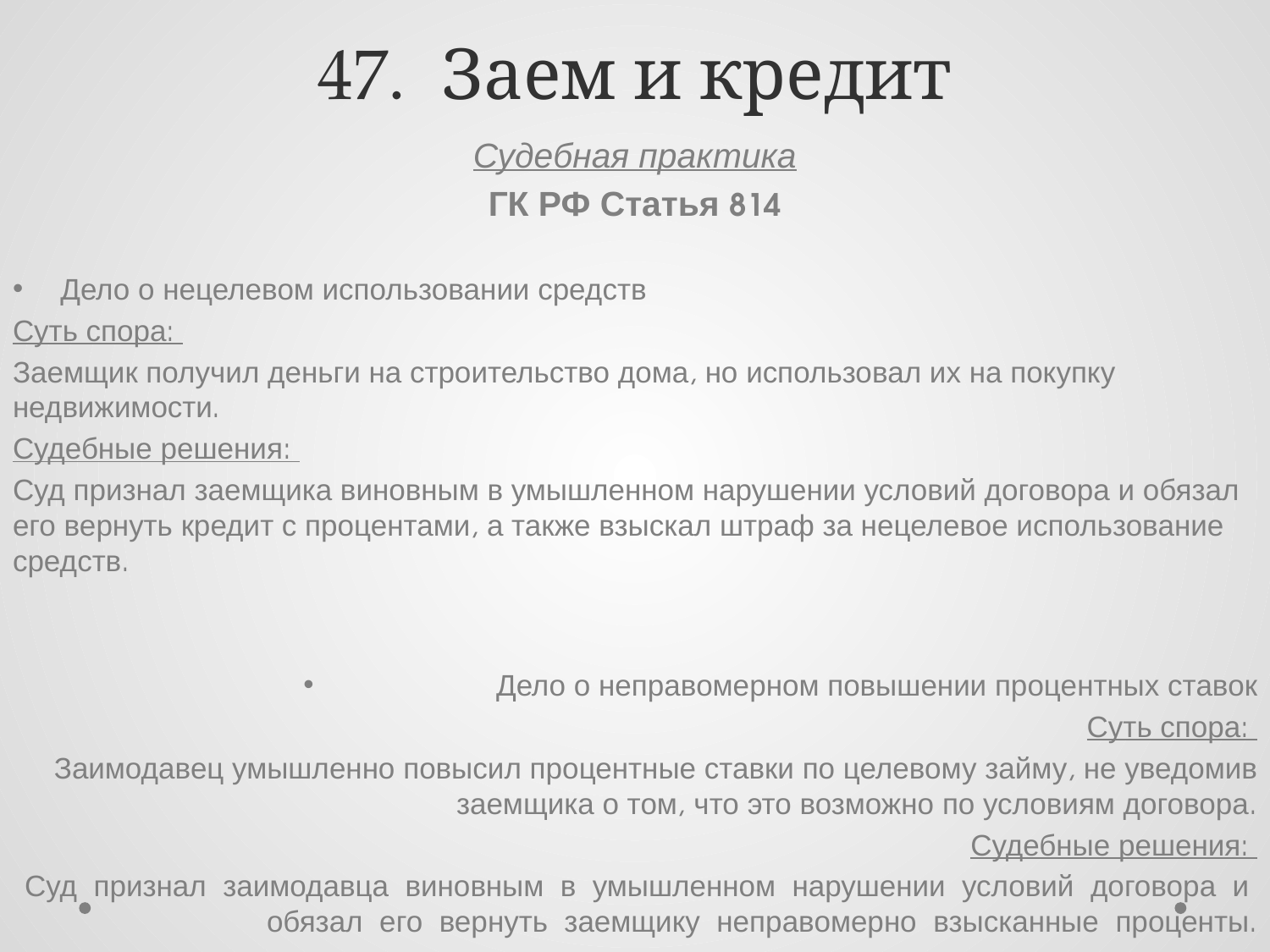

# 47.  Заем и кредит
Судебная практика
ГК РФ Статья 814

Дело о нецелевом использовании средств
Суть спора:
Заемщик получил деньги на строительство дома, но использовал их на покупку недвижимости.
Судебные решения:
Суд признал заемщика виновным в умышленном нарушении условий договора и обязал его вернуть кредит с процентами, а также взыскал штраф за нецелевое использование средств.

Дело о неправомерном повышении процентных ставок
 Суть спора:
Заимодавец умышленно повысил процентные ставки по целевому займу, не уведомив заемщика о том, что это возможно по условиям договора.
Судебные решения:
Суд  признал  заимодавца  виновным  в  умышленном  нарушении  условий  договора  и  обязал  его  вернуть  заемщику  неправомерно  взысканные  проценты.